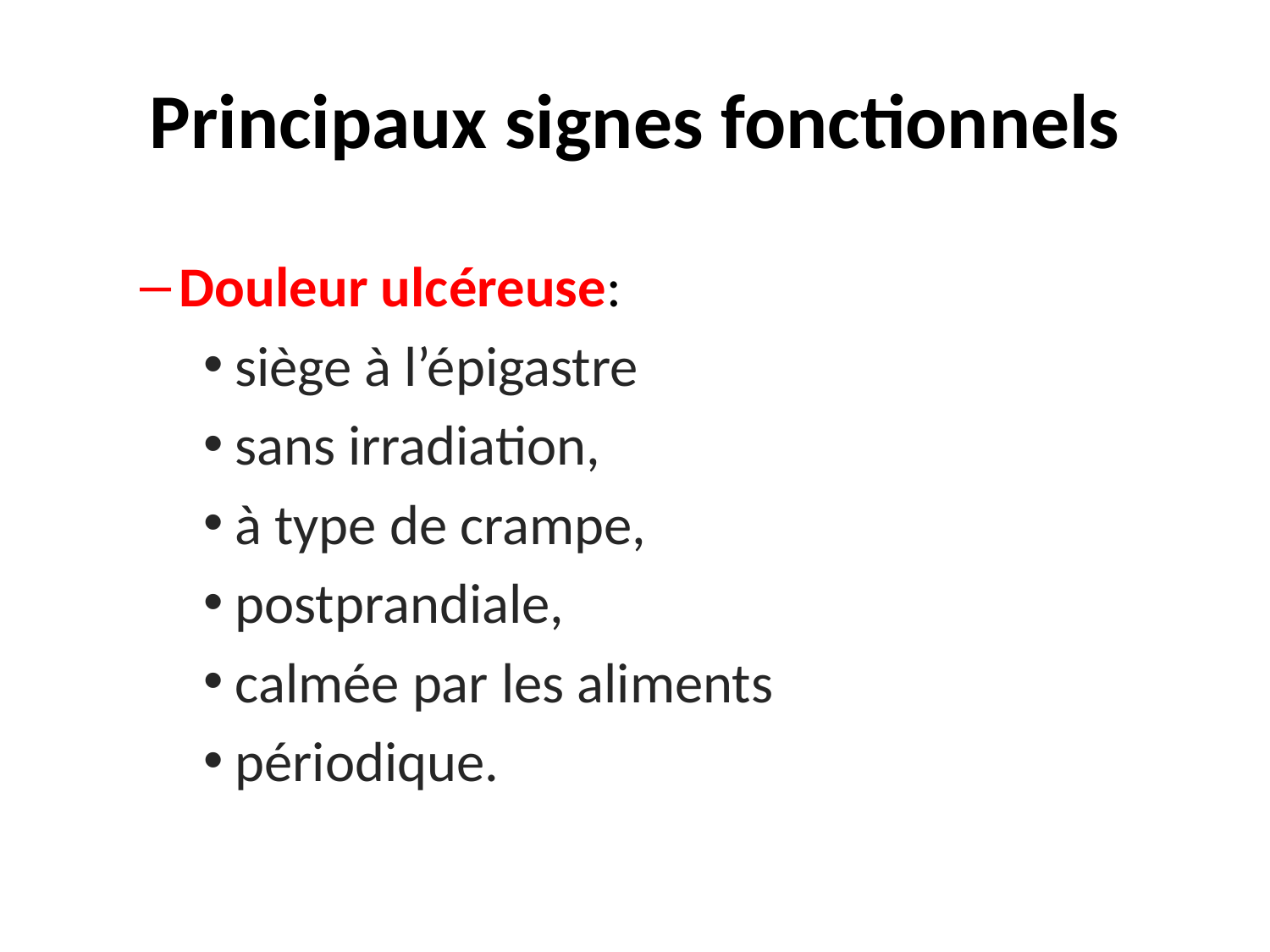

# Principaux signes fonctionnels
Douleur ulcéreuse:
siège à l’épigastre
sans irradiation,
à type de crampe,
postprandiale,
calmée par les aliments
périodique.